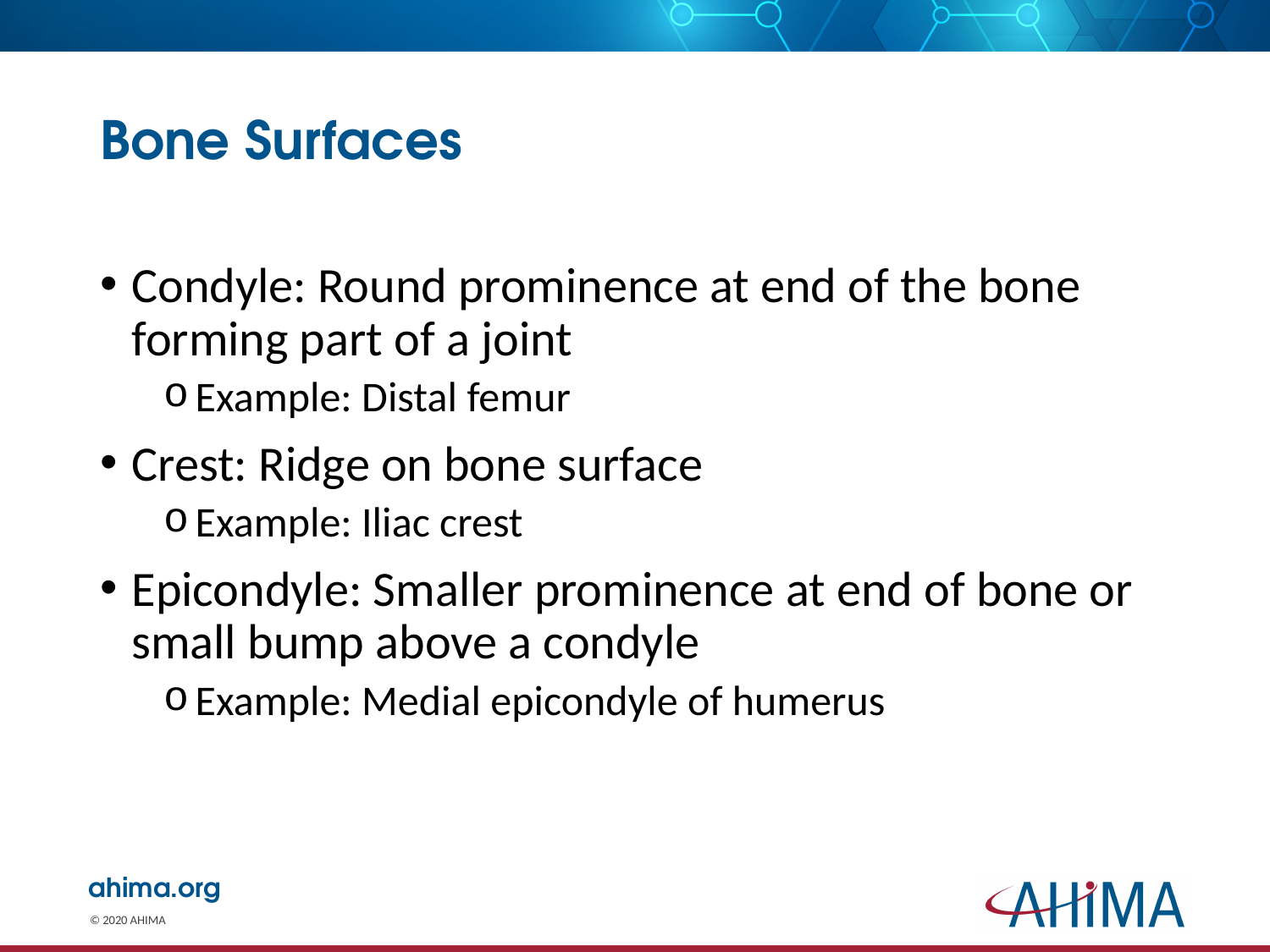

# Bone Surfaces
Condyle: Round prominence at end of the bone forming part of a joint
Example: Distal femur
Crest: Ridge on bone surface
Example: Iliac crest
Epicondyle: Smaller prominence at end of bone or small bump above a condyle
Example: Medial epicondyle of humerus